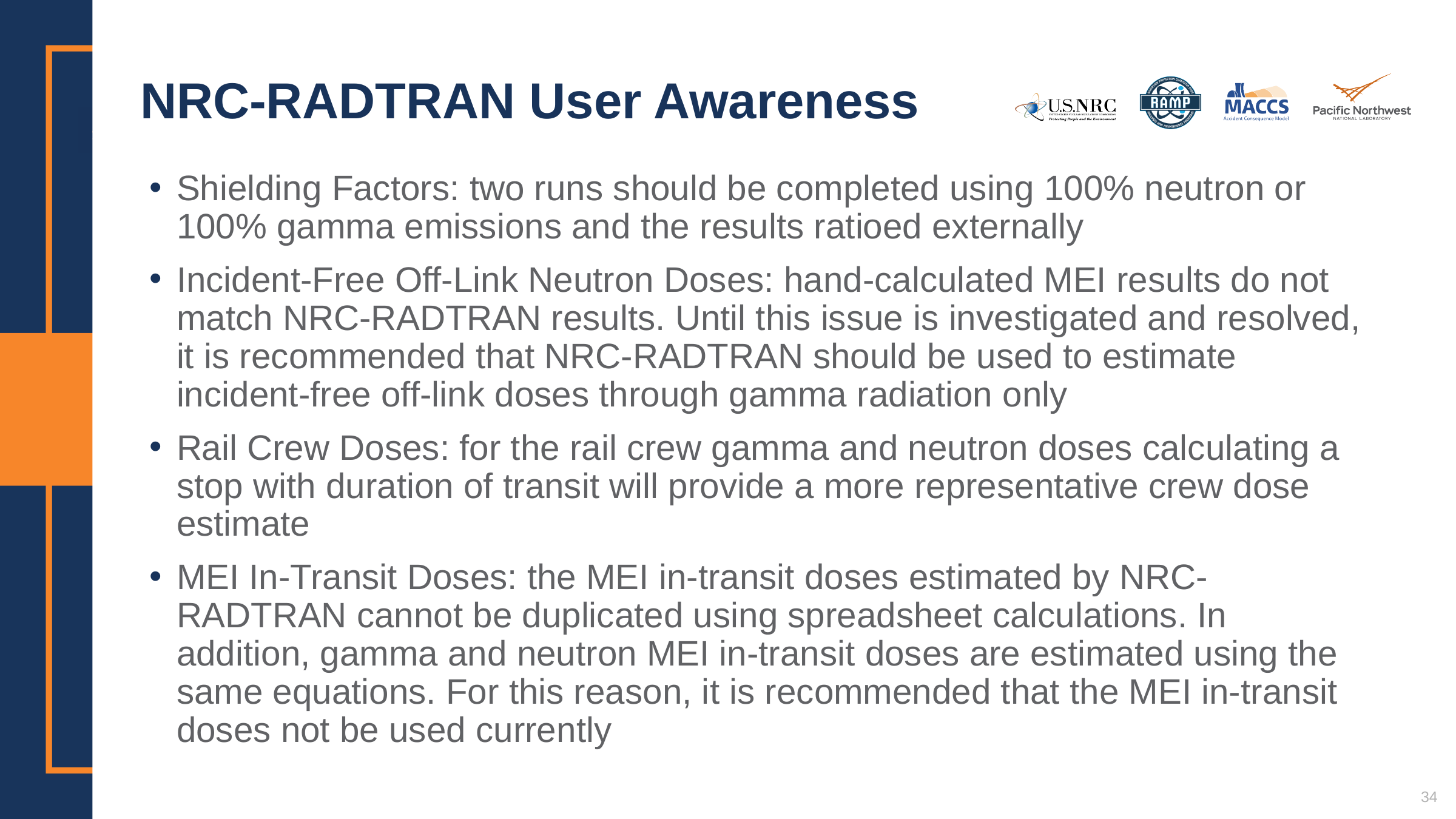

# NRC-RADTRAN User Awareness
Shielding Factors: two runs should be completed using 100% neutron or 100% gamma emissions and the results ratioed externally
Incident-Free Off-Link Neutron Doses: hand-calculated MEI results do not match NRC-RADTRAN results. Until this issue is investigated and resolved, it is recommended that NRC-RADTRAN should be used to estimate incident-free off-link doses through gamma radiation only
Rail Crew Doses: for the rail crew gamma and neutron doses calculating a stop with duration of transit will provide a more representative crew dose estimate
MEI In-Transit Doses: the MEI in-transit doses estimated by NRC-RADTRAN cannot be duplicated using spreadsheet calculations. In addition, gamma and neutron MEI in-transit doses are estimated using the same equations. For this reason, it is recommended that the MEI in-transit doses not be used currently
34